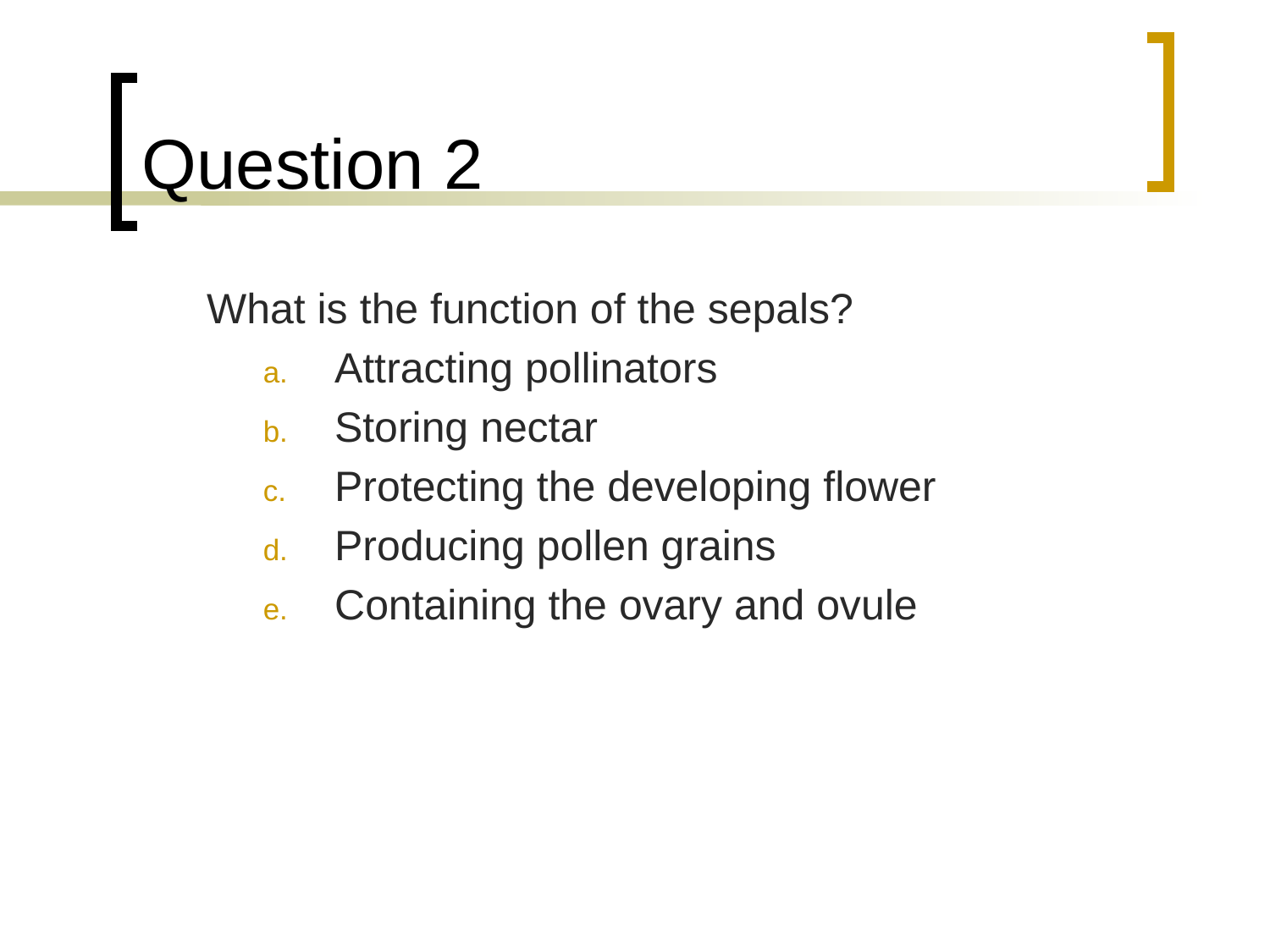

# Question 2
	What is the function of the sepals?
Attracting pollinators
Storing nectar
Protecting the developing flower
Producing pollen grains
Containing the ovary and ovule